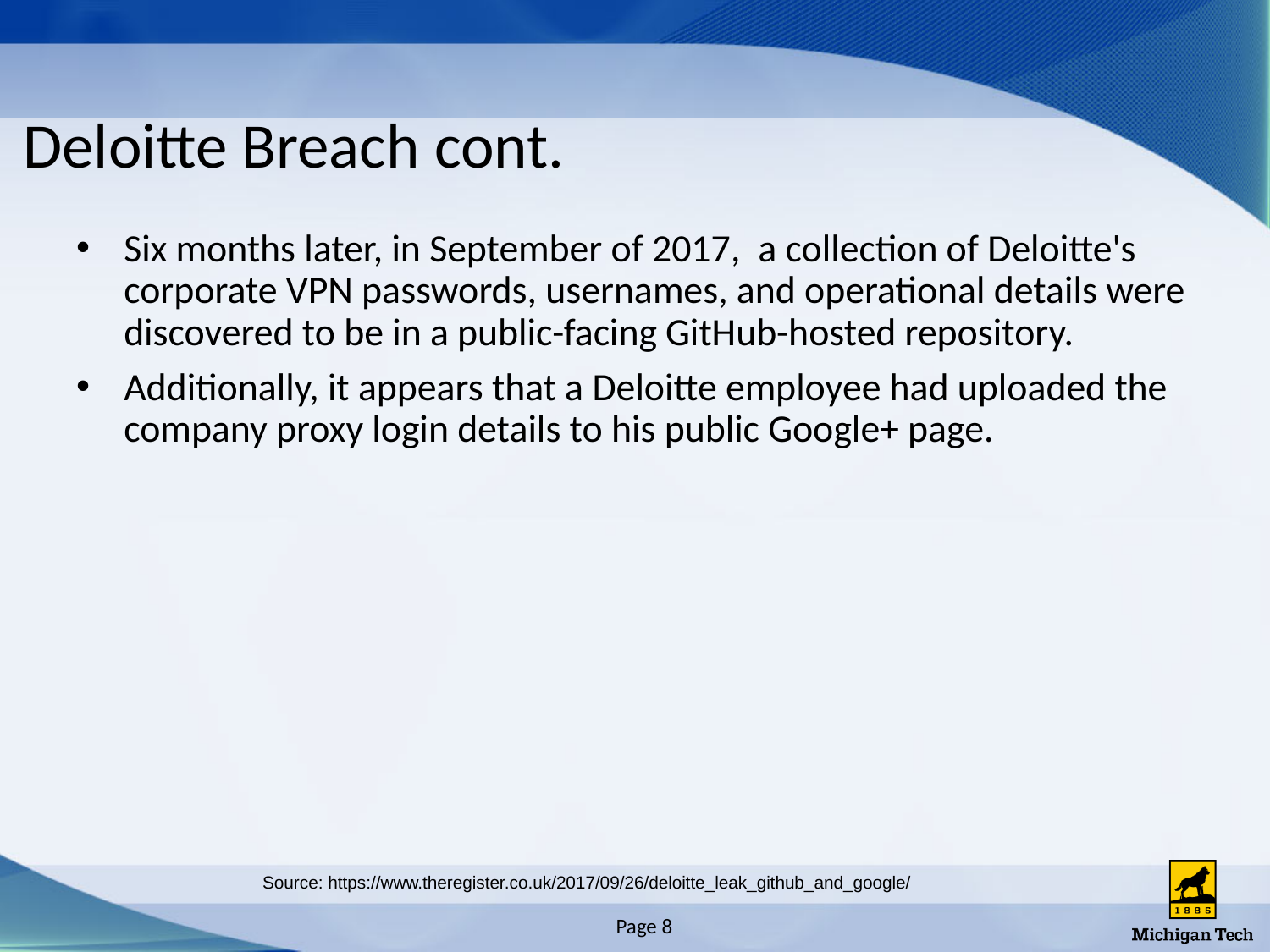

# Deloitte Breach cont.
Six months later, in September of 2017,  a collection of Deloitte's corporate VPN passwords, usernames, and operational details were discovered to be in a public-facing GitHub-hosted repository.
Additionally, it appears that a Deloitte employee had uploaded the company proxy login details to his public Google+ page.
Source: https://www.theregister.co.uk/2017/09/26/deloitte_leak_github_and_google/